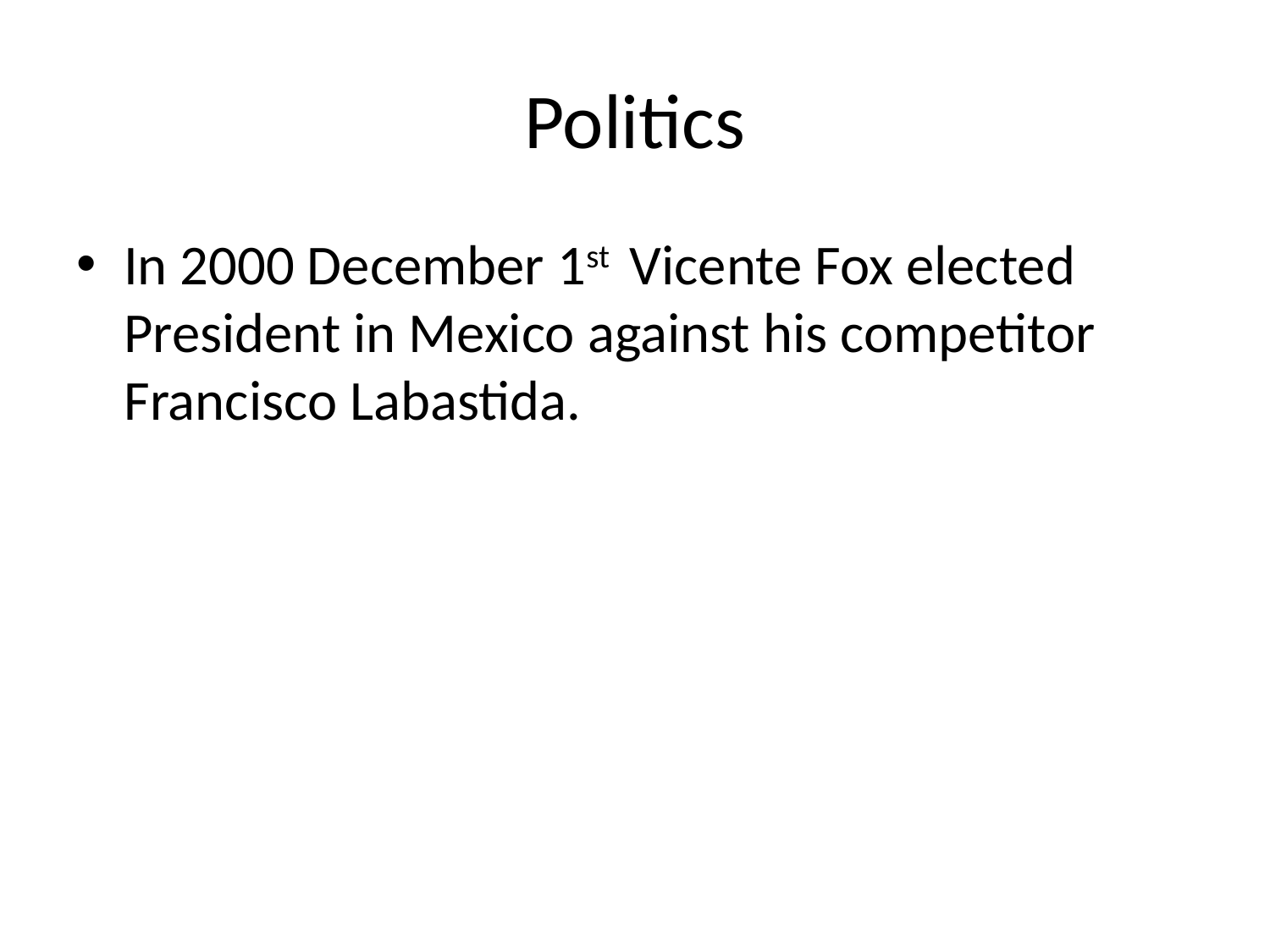

# Politics
In 2000 December 1st  Vicente Fox elected President in Mexico against his competitor Francisco Labastida.